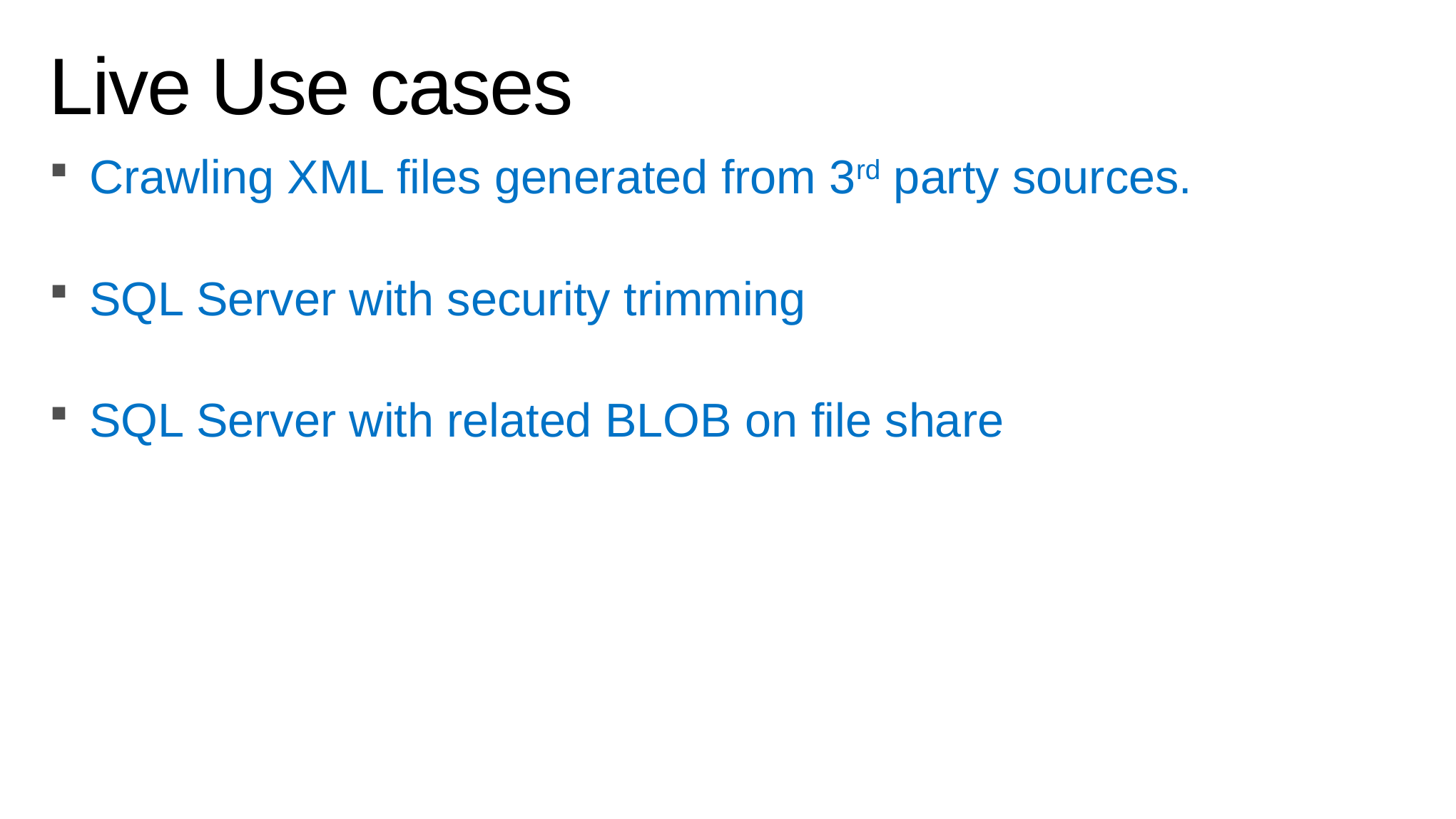

# Live Use cases
Crawling XML files generated from 3rd party sources.

SQL Server with security trimming

SQL Server with related BLOB on file share